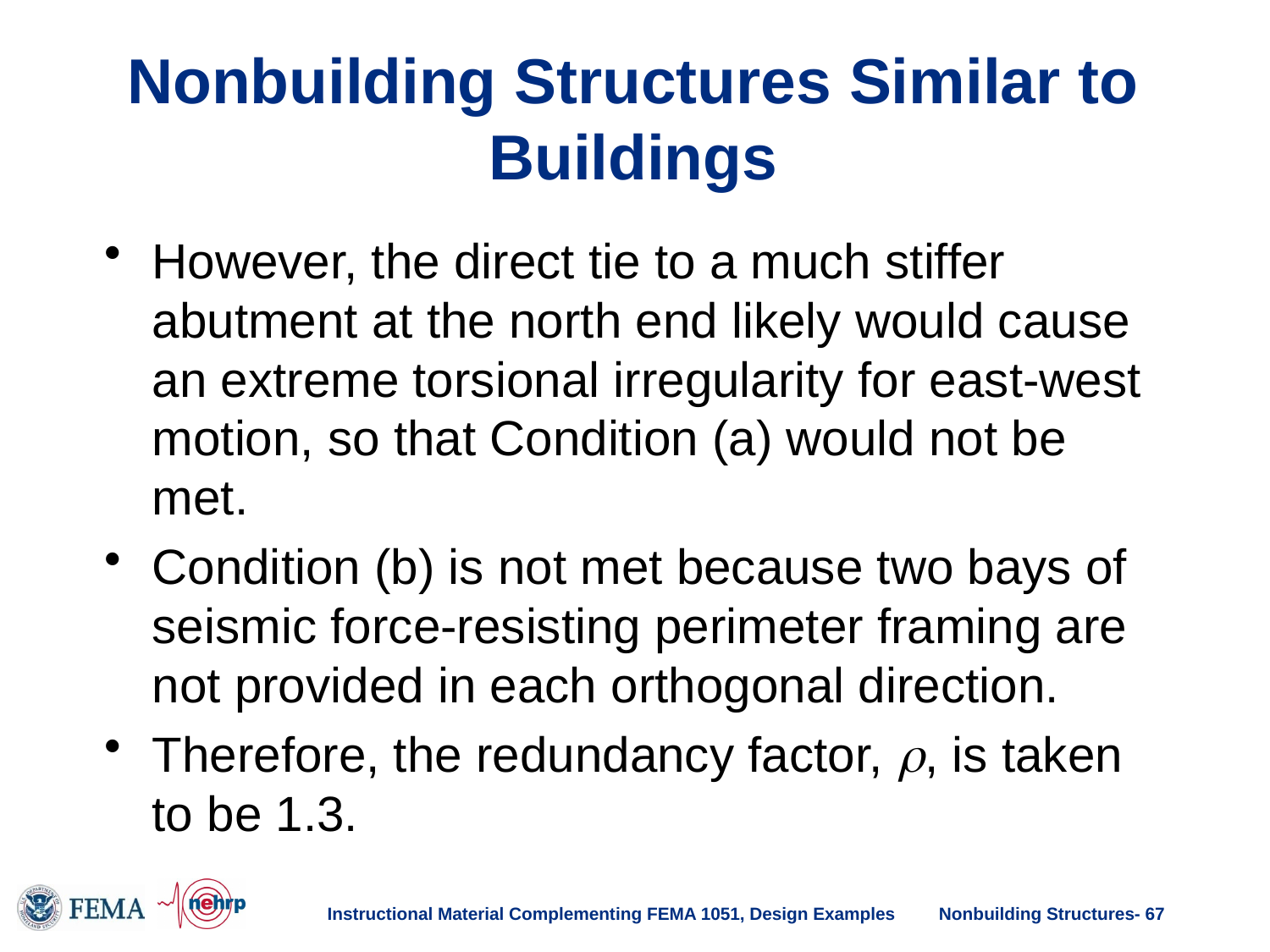

# Nonbuilding Structures Similar to Buildings
However, the direct tie to a much stiffer abutment at the north end likely would cause an extreme torsional irregularity for east-west motion, so that Condition (a) would not be met.
Condition (b) is not met because two bays of seismic force-resisting perimeter framing are not provided in each orthogonal direction.
Therefore, the redundancy factor, ρ, is taken to be 1.3.

Instructional Material Complementing FEMA 1051, Design Examples
Nonbuilding Structures- 67